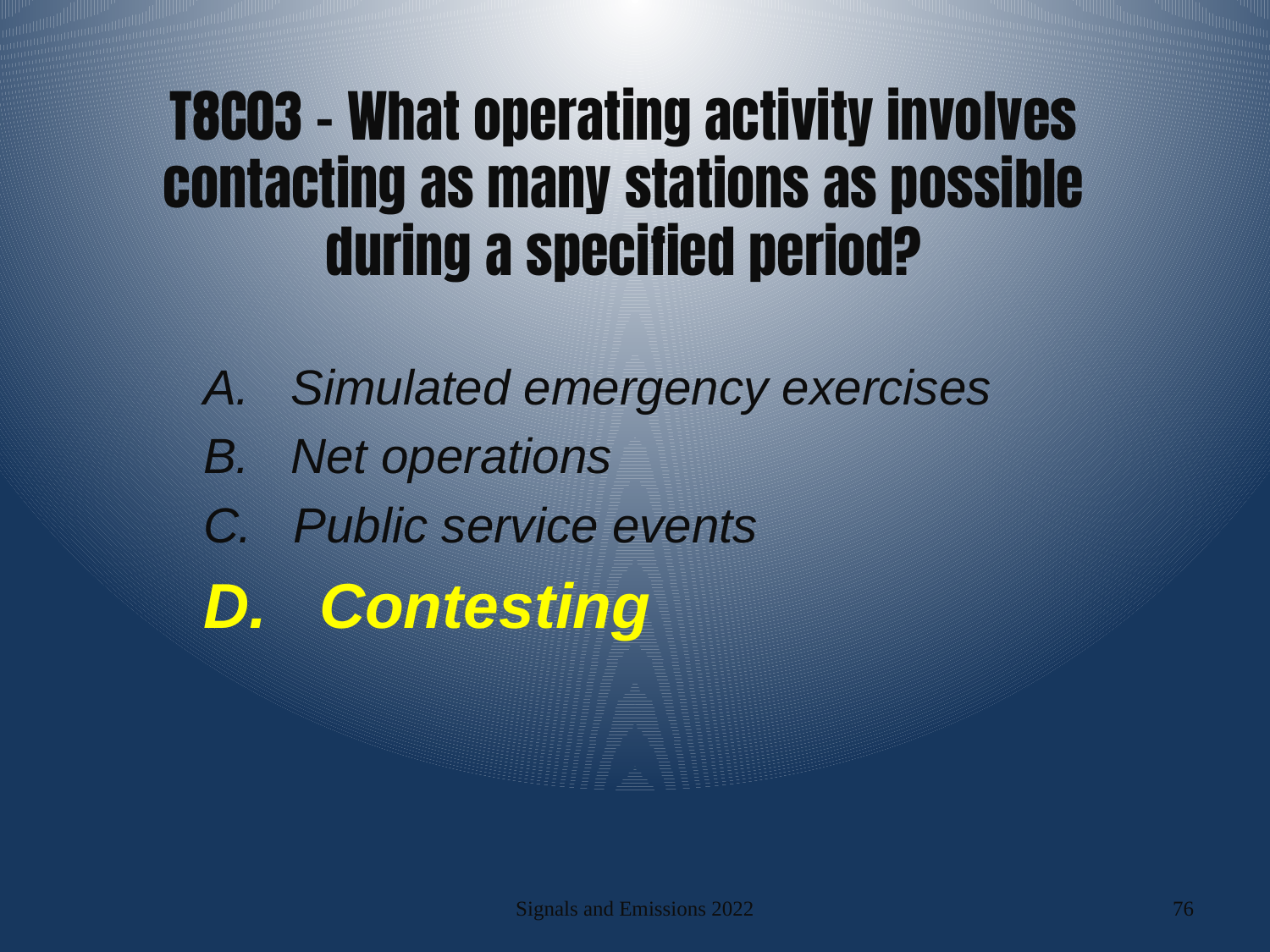

# T8C03 - What operating activity involves contacting as many stations as possible during a specified period?
A.   Simulated emergency exercises
B.   Net operations
C.   Public service events
D.   Contesting
Signals and Emissions 2022
76